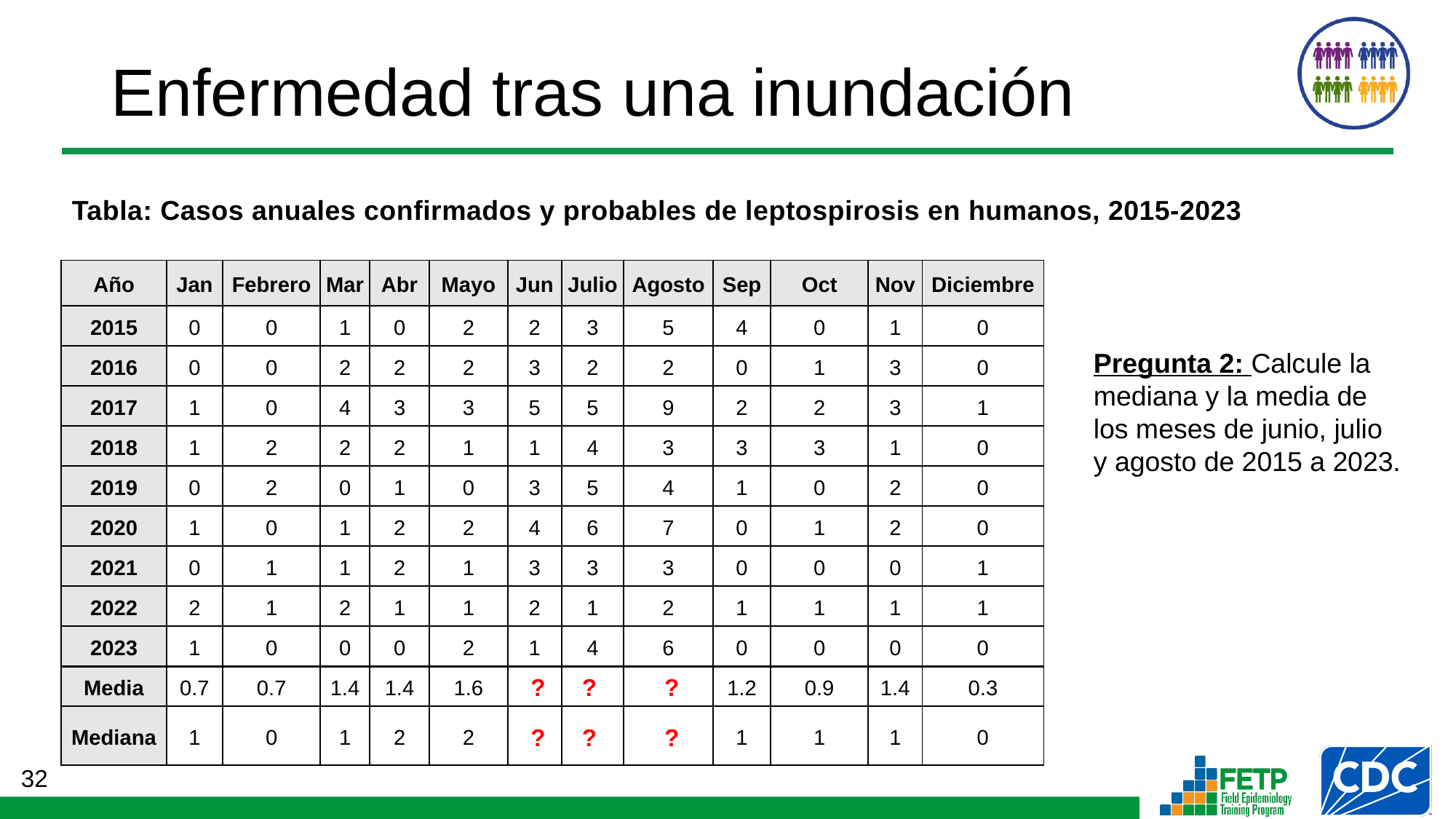

# Enfermedad tras una inundación
Tabla: Casos anuales confirmados y probables de leptospirosis en humanos, 2015-2023

| Año | Jan | Febrero | Mar | Abr | Mayo | Jun | Julio | Agosto | Sep | Oct | Nov | Diciembre |
| --- | --- | --- | --- | --- | --- | --- | --- | --- | --- | --- | --- | --- |
| 2015 | 0 | 0 | 1 | 0 | 2 | 2 | 3 | 5 | 4 | 0 | 1 | 0 |
| 2016 | 0 | 0 | 2 | 2 | 2 | 3 | 2 | 2 | 0 | 1 | 3 | 0 |
| 2017 | 1 | 0 | 4 | 3 | 3 | 5 | 5 | 9 | 2 | 2 | 3 | 1 |
| 2018 | 1 | 2 | 2 | 2 | 1 | 1 | 4 | 3 | 3 | 3 | 1 | 0 |
| 2019 | 0 | 2 | 0 | 1 | 0 | 3 | 5 | 4 | 1 | 0 | 2 | 0 |
| 2020 | 1 | 0 | 1 | 2 | 2 | 4 | 6 | 7 | 0 | 1 | 2 | 0 |
| 2021 | 0 | 1 | 1 | 2 | 1 | 3 | 3 | 3 | 0 | 0 | 0 | 1 |
| 2022 | 2 | 1 | 2 | 1 | 1 | 2 | 1 | 2 | 1 | 1 | 1 | 1 |
| 2023 | 1 | 0 | 0 | 0 | 2 | 1 | 4 | 6 | 0 | 0 | 0 | 0 |
| Media | 0.7 | 0.7 | 1.4 | 1.4 | 1.6 | ? | ? | ? | 1.2 | 0.9 | 1.4 | 0.3 |
| Mediana | 1 | 0 | 1 | 2 | 2 | ? | ? | ? | 1 | 1 | 1 | 0 |
Pregunta 2: Calcule la mediana y la media de los meses de junio, julio y agosto de 2015 a 2023.